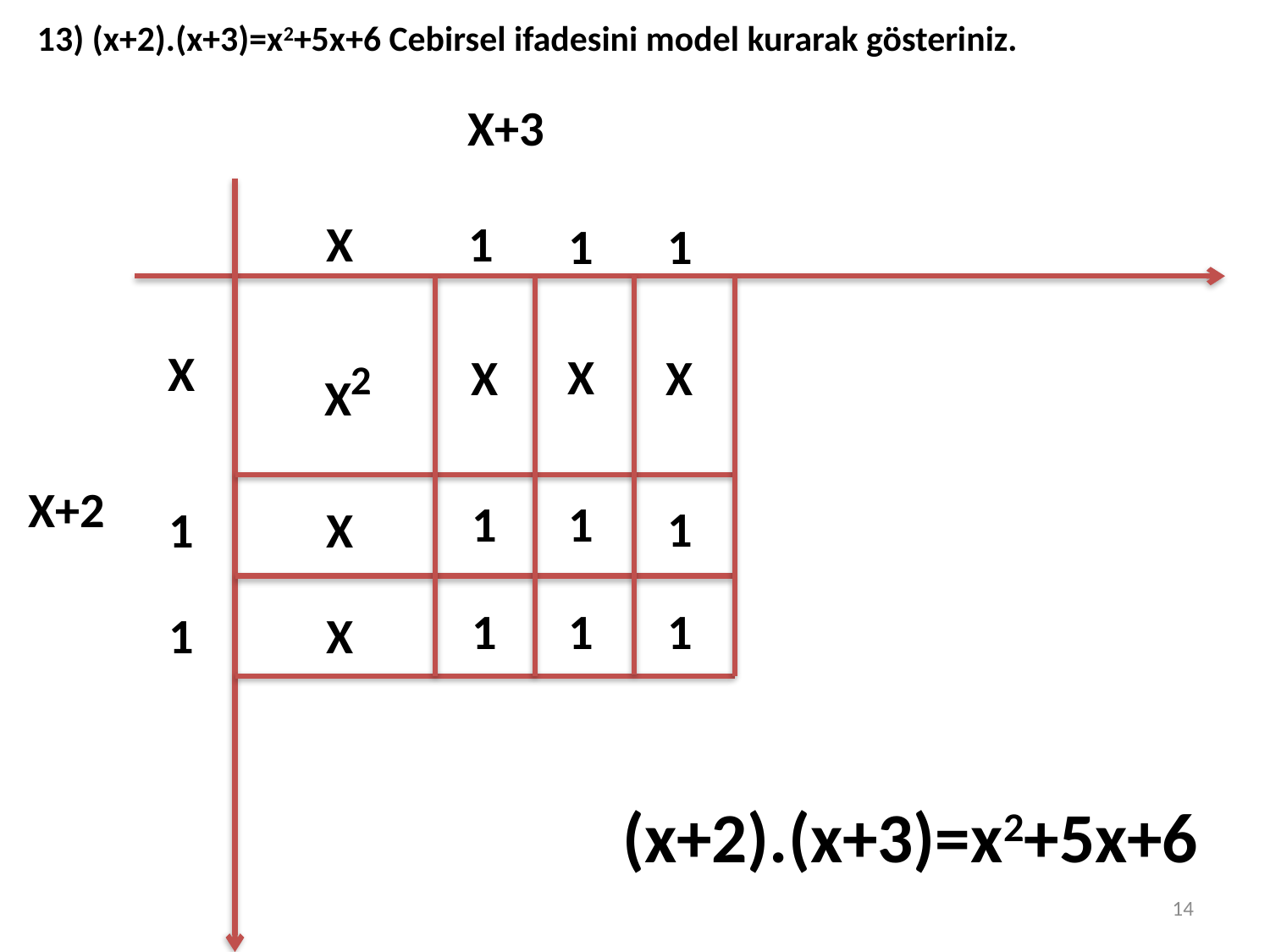

13) (x+2).(x+3)=x2+5x+6 Cebirsel ifadesini model kurarak gösteriniz.
X+3
X
1
1
1
X
X2
X
X
X
X+2
1
1
1
1
X
1
1
1
1
X
(x+2).(x+3)=x2+5x+6
14